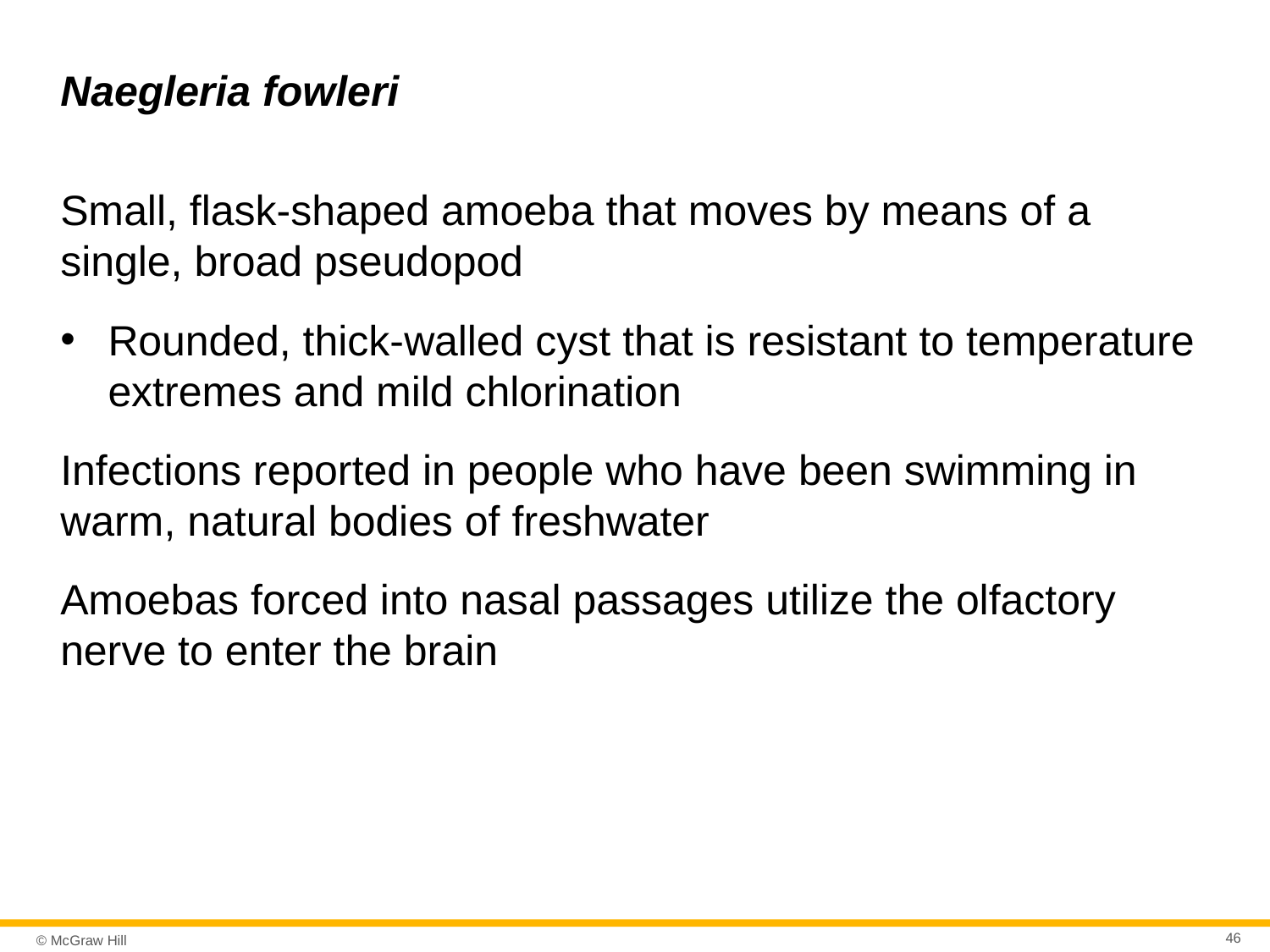

# Naegleria fowleri
Small, flask-shaped amoeba that moves by means of a single, broad pseudopod
Rounded, thick-walled cyst that is resistant to temperature extremes and mild chlorination
Infections reported in people who have been swimming in warm, natural bodies of freshwater
Amoebas forced into nasal passages utilize the olfactory nerve to enter the brain